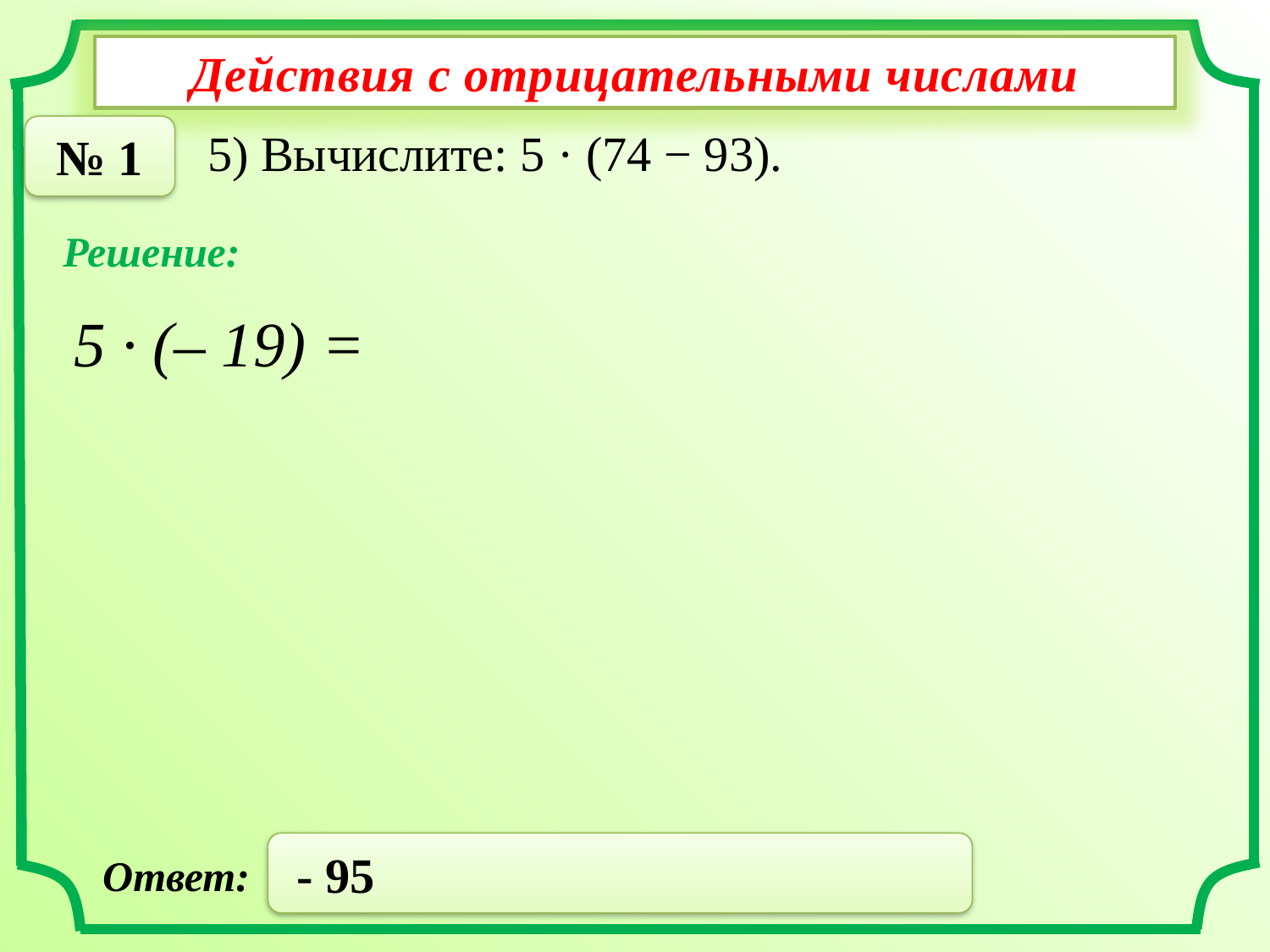

Действия с отрицательными числами
№ 1
5) Вычислите: 5 · (74 − 93).

Решение:
5 ∙ (– 19) =
 - 95
Ответ: